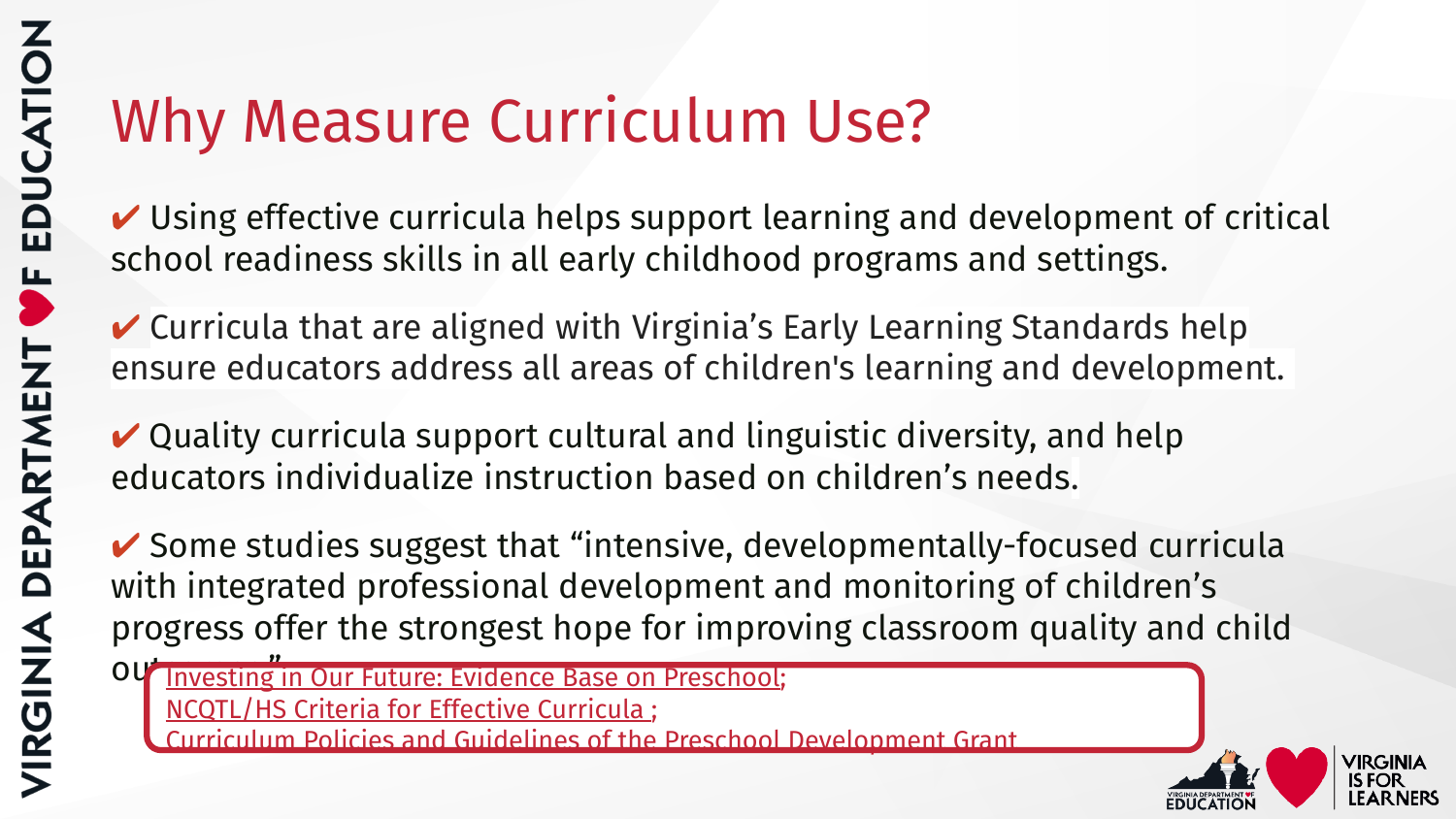

# Why Measure Curriculum Use?
✔ Using effective curricula helps support learning and development of critical school readiness skills in all early childhood programs and settings.

✔ Curricula that are aligned with Virginia’s Early Learning Standards help ensure educators address all areas of children's learning and development.

✔ Quality curricula support cultural and linguistic diversity, and help educators individualize instruction based on children’s needs.

✔ Some studies suggest that “intensive, developmentally-focused curricula with integrated professional development and monitoring of children’s progress offer the strongest hope for improving classroom quality and child outcomes.”

Investing in Our Future: Evidence Base on Preschool; NCQTL/HS Criteria for Effective Curricula ; Curriculum Policies and Guidelines of the Preschool Development Grant